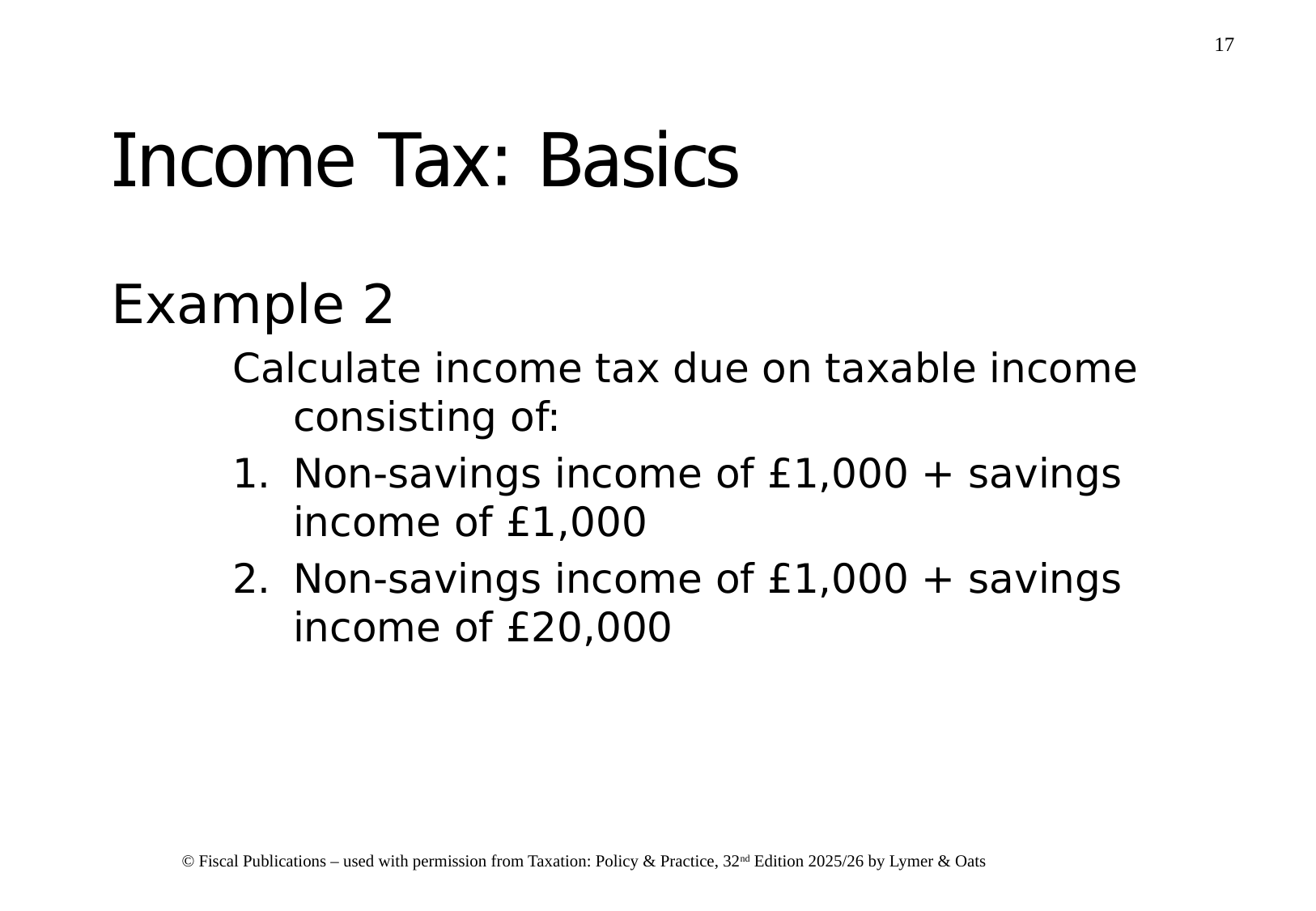

# Income Tax: Basics
Example 2
Calculate income tax due on taxable income consisting of:
Non-savings income of £1,000 + savings income of £1,000
Non-savings income of £1,000 + savings income of £20,000